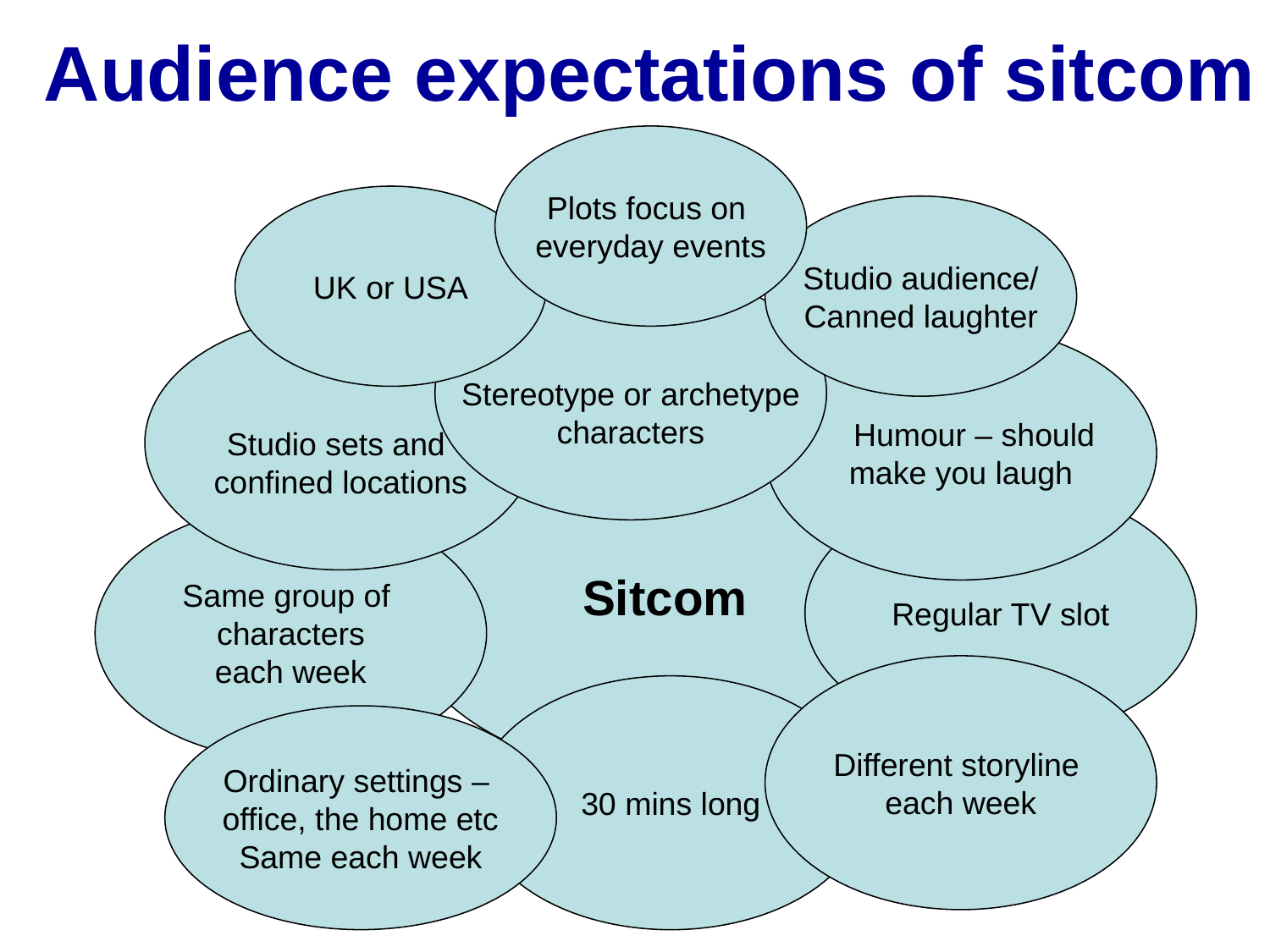

# Audience expectations of sitcom
Plots focus on
everyday events
UK or USA
Studio audience/
Canned laughter

Stereotype or archetype
characters

Studio sets and
confined locations
    Humour – should
make you laugh
Sitcom
Regular TV slot
Same group of
characters
each week
Different storyline
each week
30 mins long
Ordinary settings –
office, the home etc
Same each week